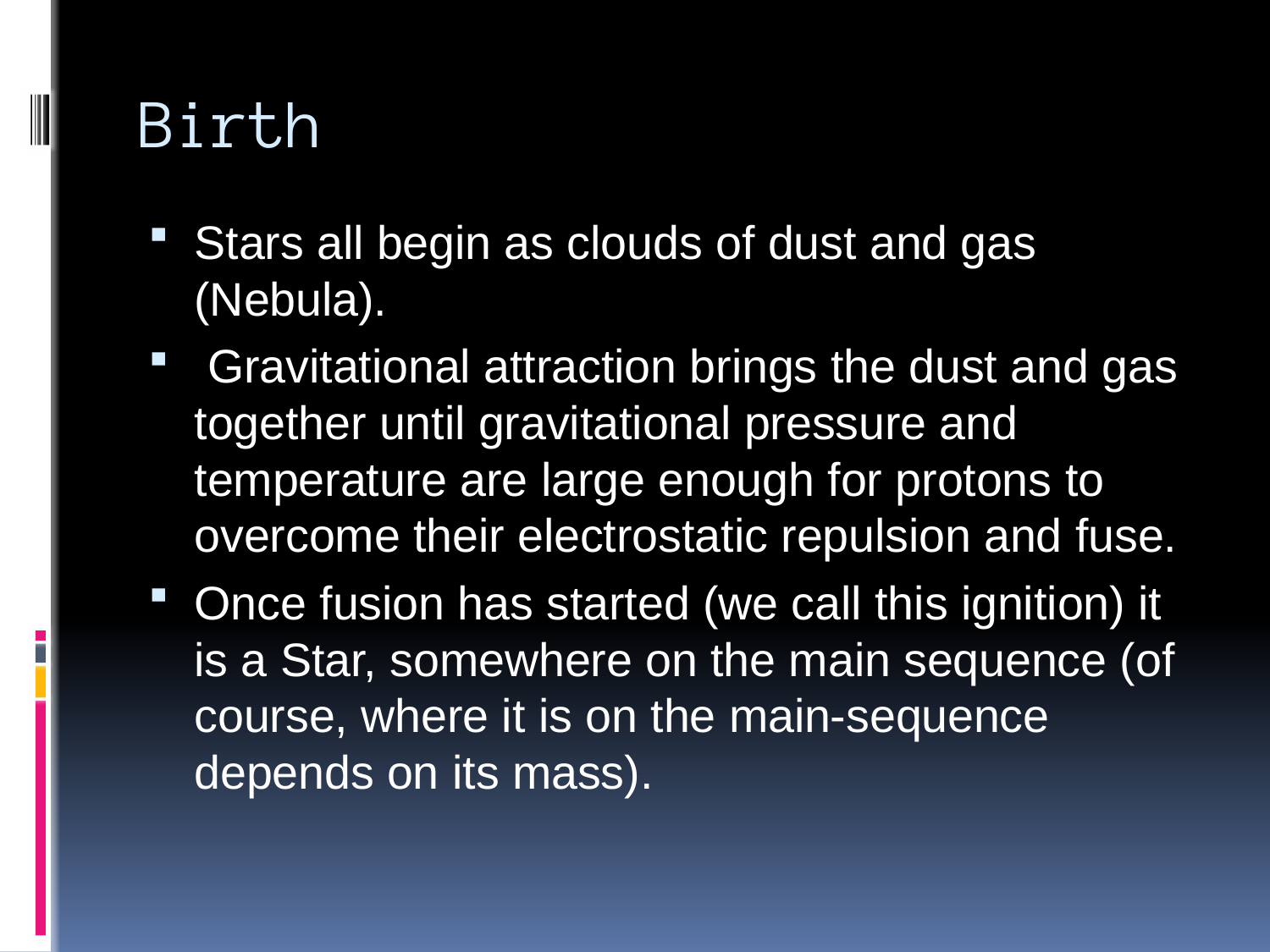

# Birth
Stars all begin as clouds of dust and gas (Nebula).
 Gravitational attraction brings the dust and gas together until gravitational pressure and temperature are large enough for protons to overcome their electrostatic repulsion and fuse.
Once fusion has started (we call this ignition) it is a Star, somewhere on the main sequence (of course, where it is on the main-sequence depends on its mass).